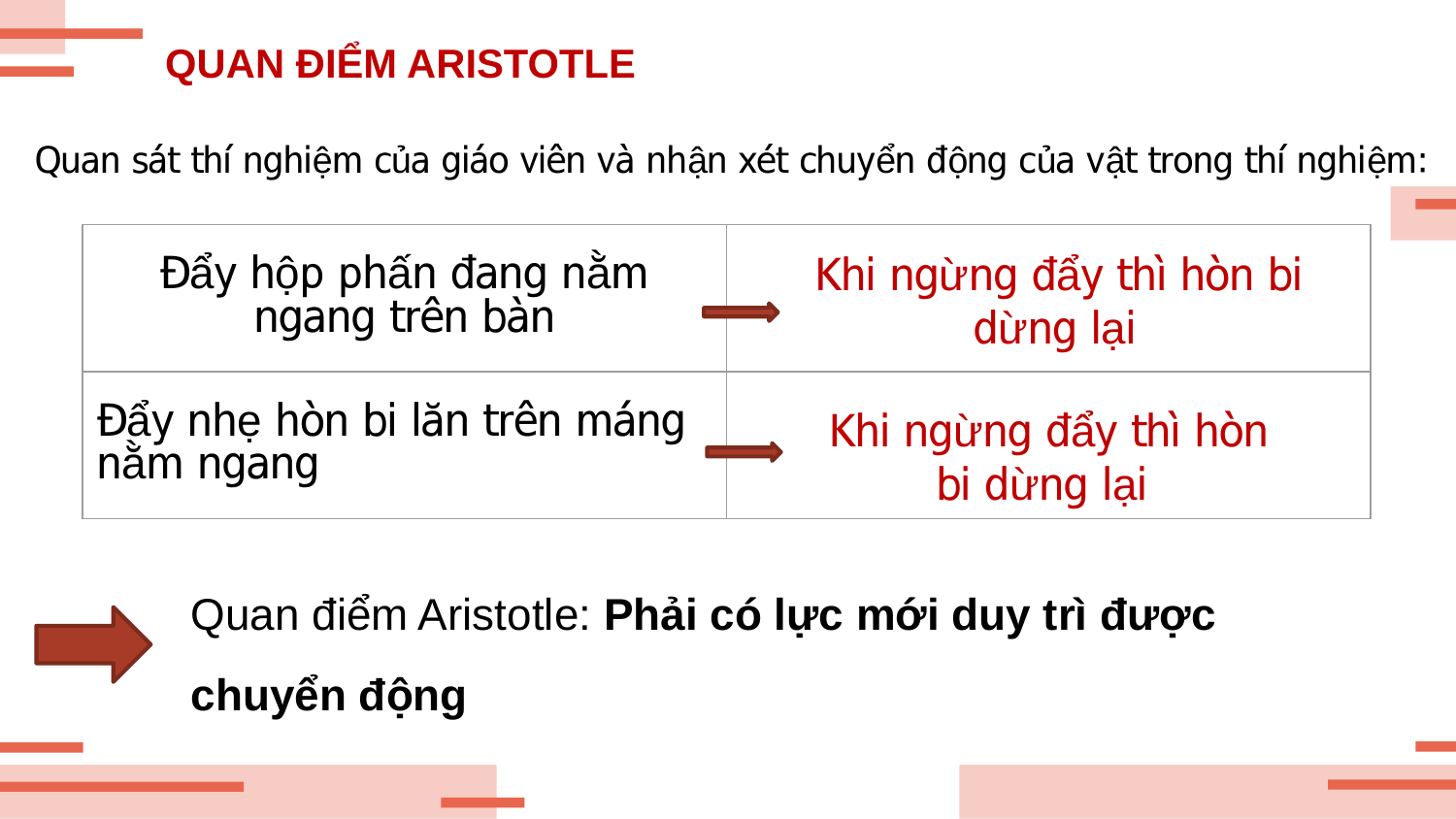

QUAN ĐIỂM ARISTOTLE
Quan sát thí nghiệm của giáo viên và nhận xét chuyển động của vật trong thí nghiệm:
| Đẩy hộp phấn đang nằm ngang trên bàn |  |
| --- | --- |
| Đẩy nhẹ hòn bi lăn trên máng nằm ngang |  |
 Khi ngừng đẩy thì hòn bi dừng lại

 Khi ngừng đẩy thì hòn bi dừng lại

Quan điểm Aristotle: Phải có lực mới duy trì được chuyển động